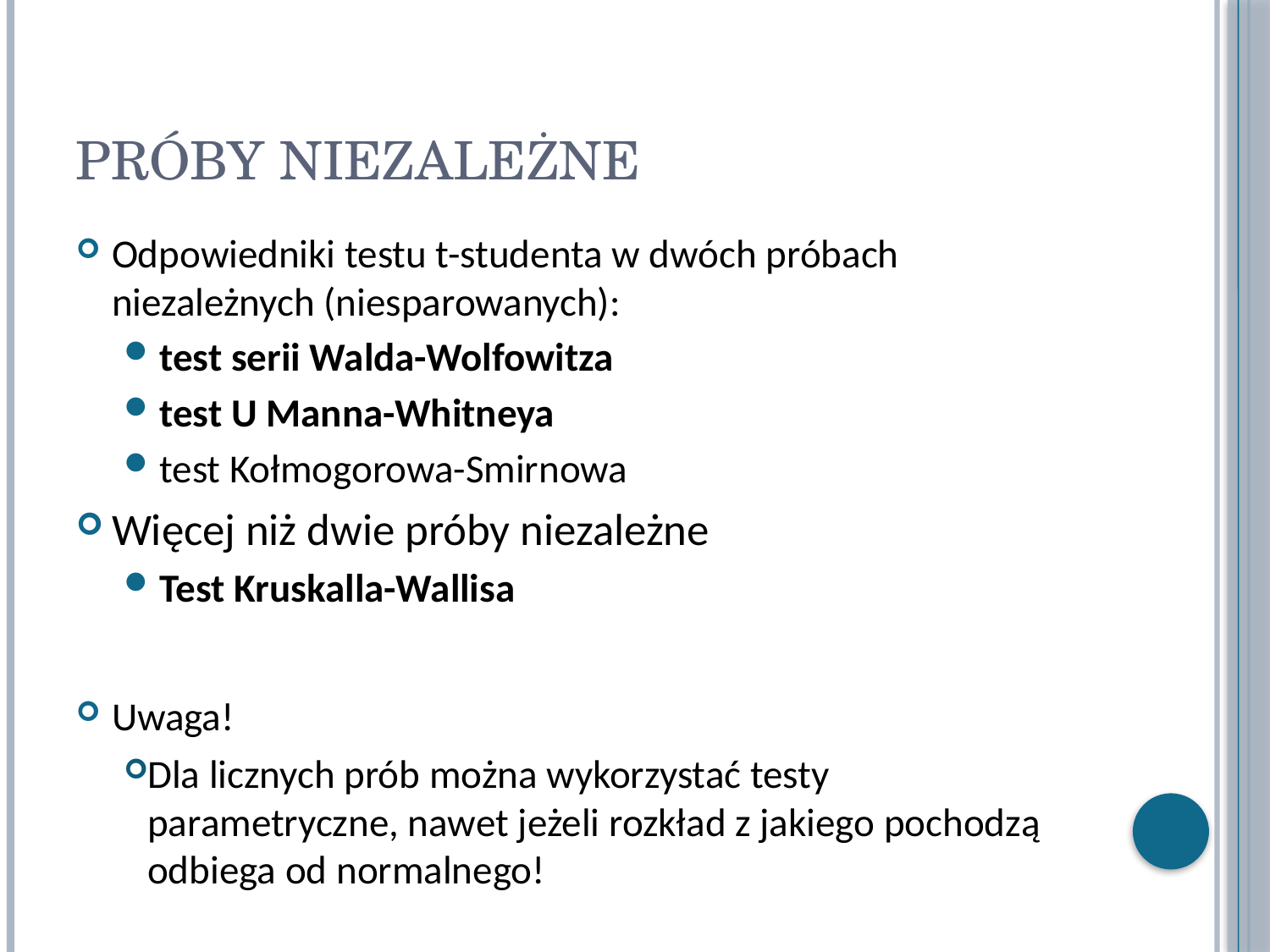

# Próby niezależne
Odpowiedniki testu t-studenta w dwóch próbach niezależnych (niesparowanych):
test serii Walda-Wolfowitza
test U Manna-Whitneya
test Kołmogorowa-Smirnowa
Więcej niż dwie próby niezależne
Test Kruskalla-Wallisa

Uwaga!
Dla licznych prób można wykorzystać testy parametryczne, nawet jeżeli rozkład z jakiego pochodzą odbiega od normalnego!